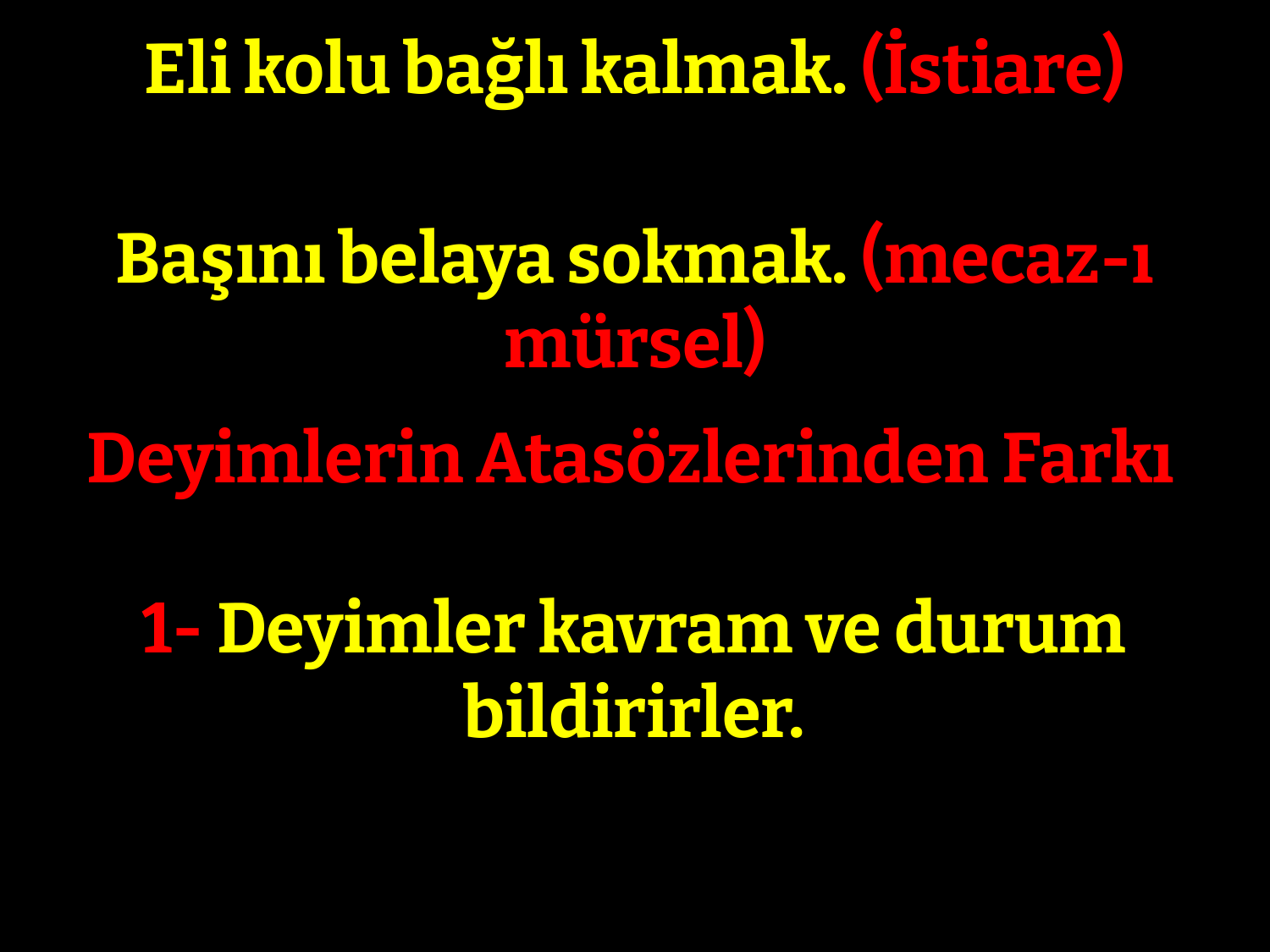

Eli kolu bağlı kalmak. (İstiare)
Başını belaya sokmak. (mecaz-ı mürsel)
#
Deyimlerin Atasözlerinden Farkı
1- Deyimler kavram ve durum bildirirler.